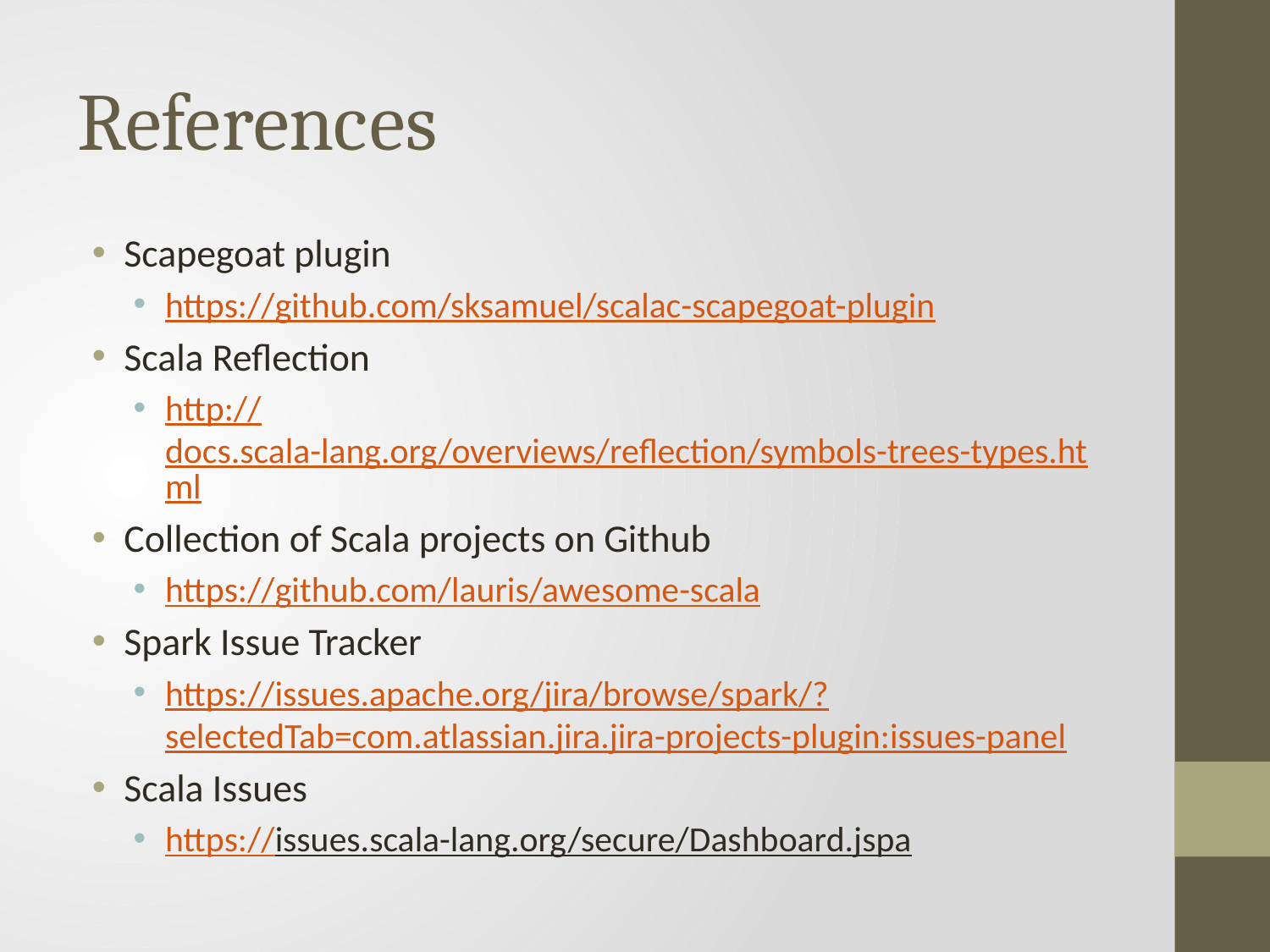

# References
Scapegoat plugin
https://github.com/sksamuel/scalac-scapegoat-plugin
Scala Reflection
http://docs.scala-lang.org/overviews/reflection/symbols-trees-types.html
Collection of Scala projects on Github
https://github.com/lauris/awesome-scala
Spark Issue Tracker
https://issues.apache.org/jira/browse/spark/?selectedTab=com.atlassian.jira.jira-projects-plugin:issues-panel
Scala Issues
https://issues.scala-lang.org/secure/Dashboard.jspa